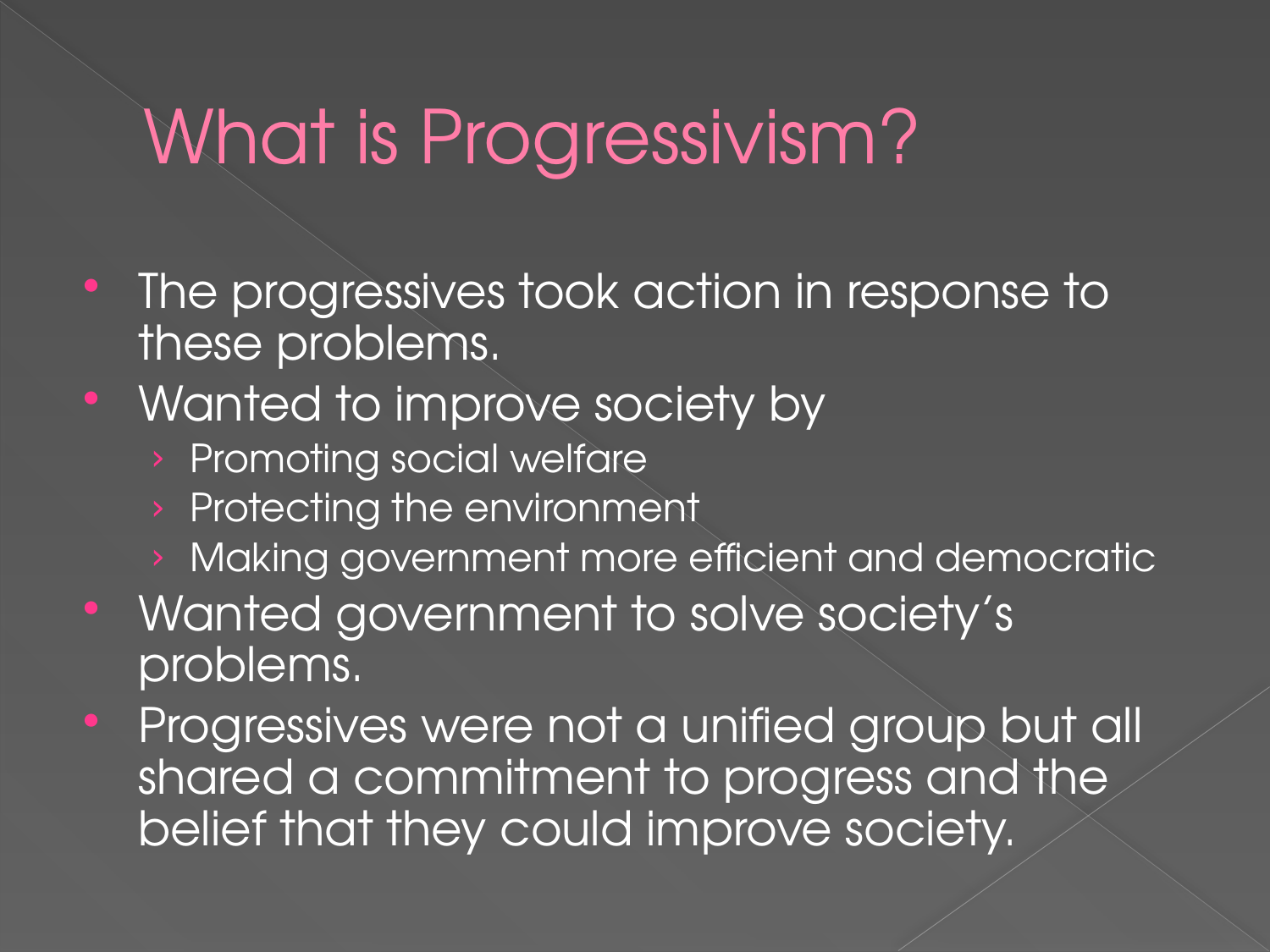

# What is Progressivism?
The progressives took action in response to these problems.
Wanted to improve society by
Promoting social welfare
Protecting the environment
Making government more efficient and democratic
Wanted government to solve society’s problems.
Progressives were not a unified group but all shared a commitment to progress and the belief that they could improve society.